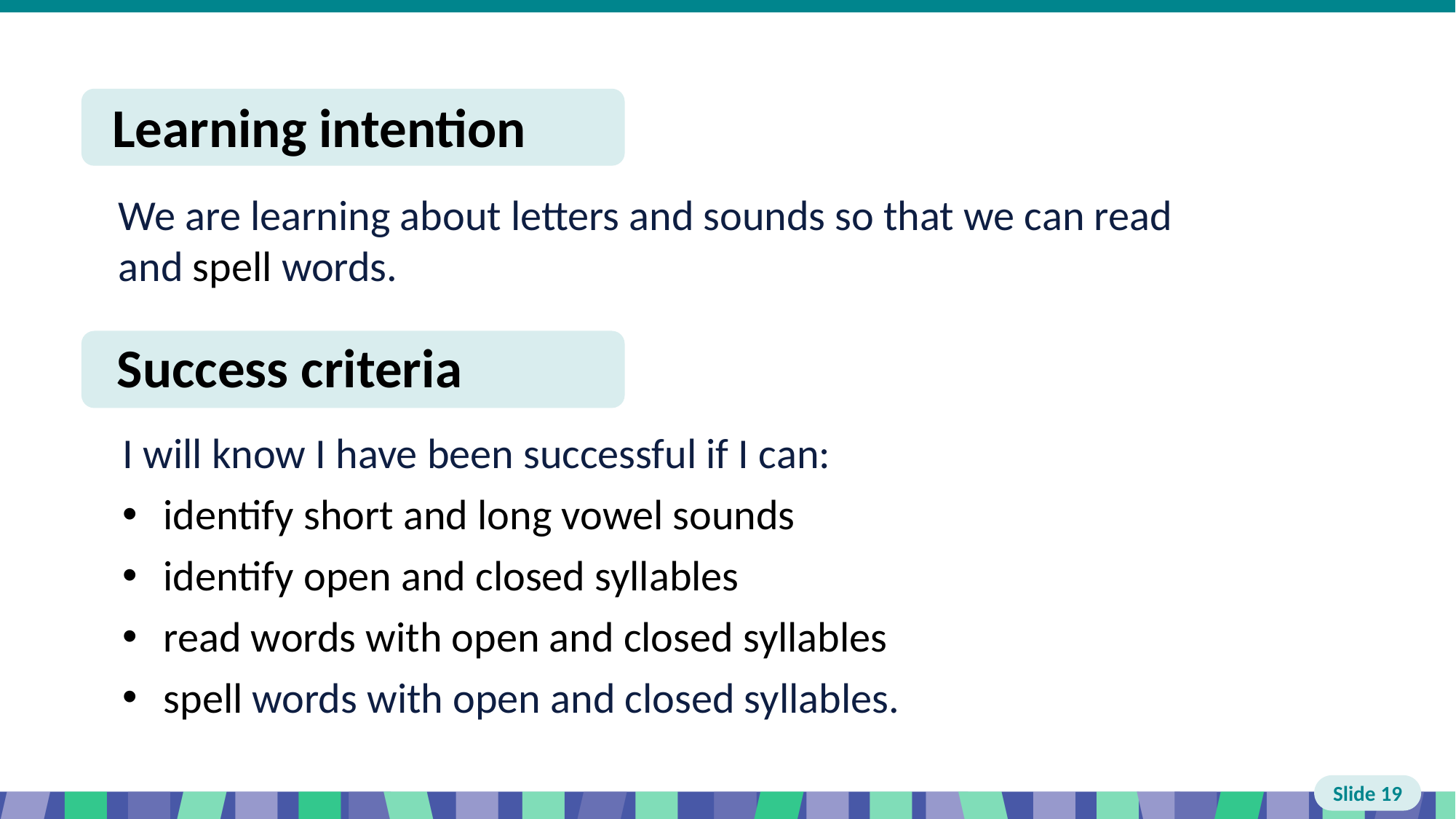

# Slide 19 Learning intention and success criteria
I will know I have been successful if I can:
identify short and long vowel sounds
identify open and closed syllables
read words with open and closed syllables
spell words with open and closed syllables.